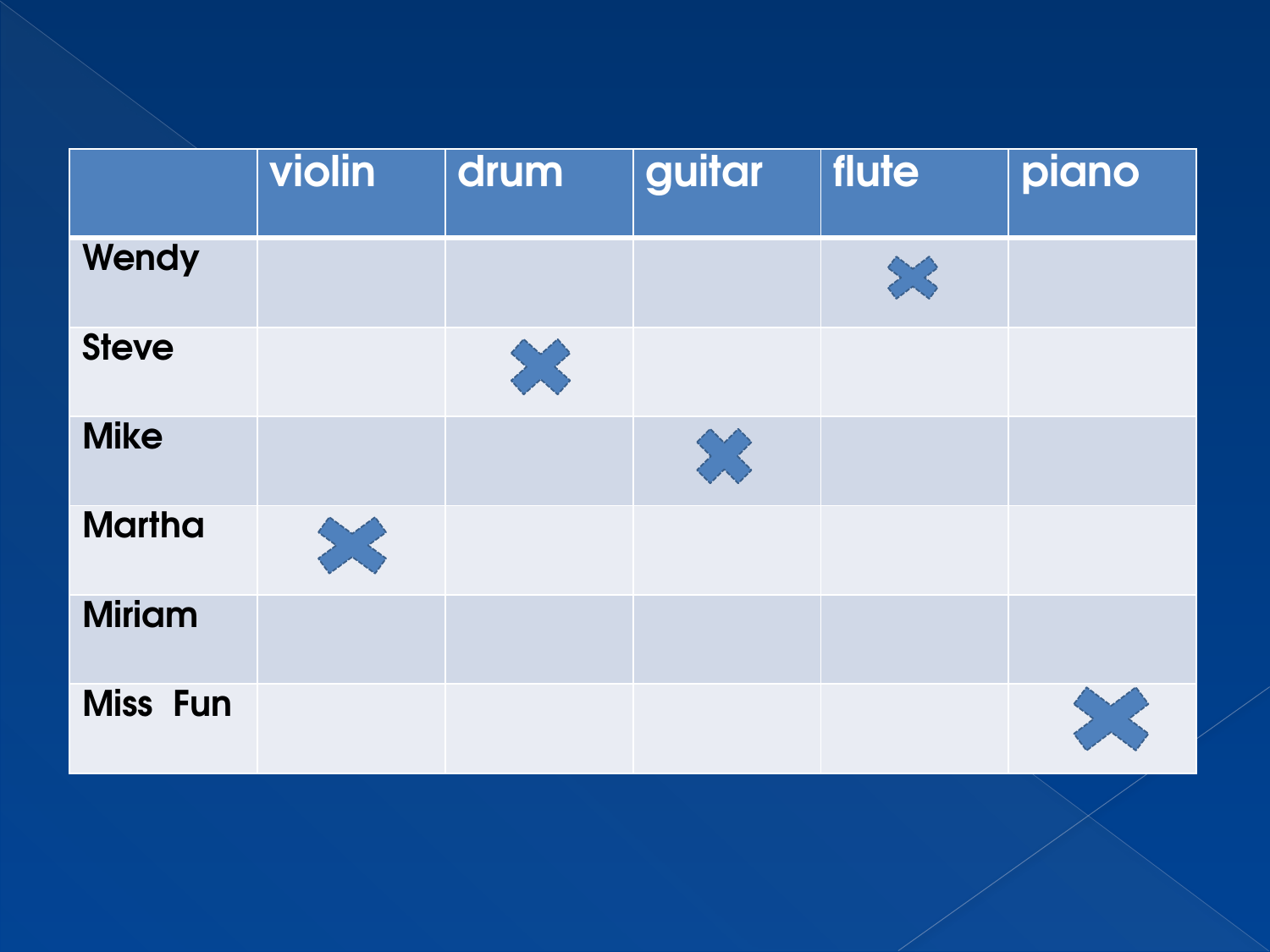

#
|  | violin | drum | guitar | flute | piano |
| --- | --- | --- | --- | --- | --- |
| Wendy |  |  |  |  |  |
| Steve |  |  |  |  |  |
| Mike |  |  |  |  |  |
| Martha |  |  |  |  |  |
| Miriam |  |  |  |  |  |
| Miss Fun |  |  |  |  |  |